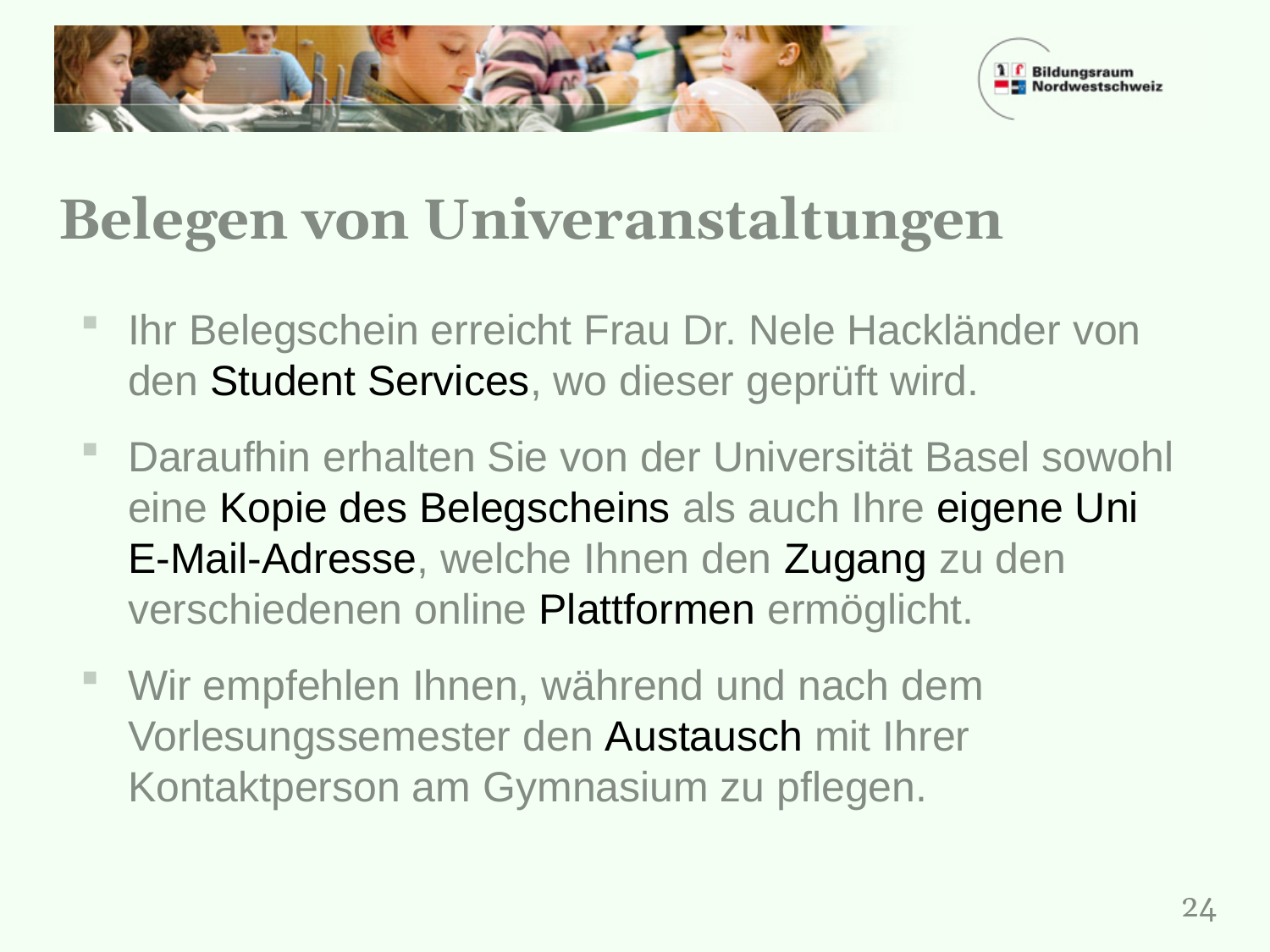

# Belegen von Univeranstaltungen
Ihr Belegschein erreicht Frau Dr. Nele Hackländer von  den Student Services, wo dieser geprüft wird.
Daraufhin erhalten Sie von der Universität Basel sowohl eine Kopie des Belegscheins als auch Ihre eigene Uni  E-Mail-Adresse, welche Ihnen den Zugang zu den verschiedenen online Plattformen ermöglicht.
Wir empfehlen Ihnen, während und nach dem Vorlesungssemester den Austausch mit Ihrer Kontaktperson am Gymnasium zu pflegen.

24